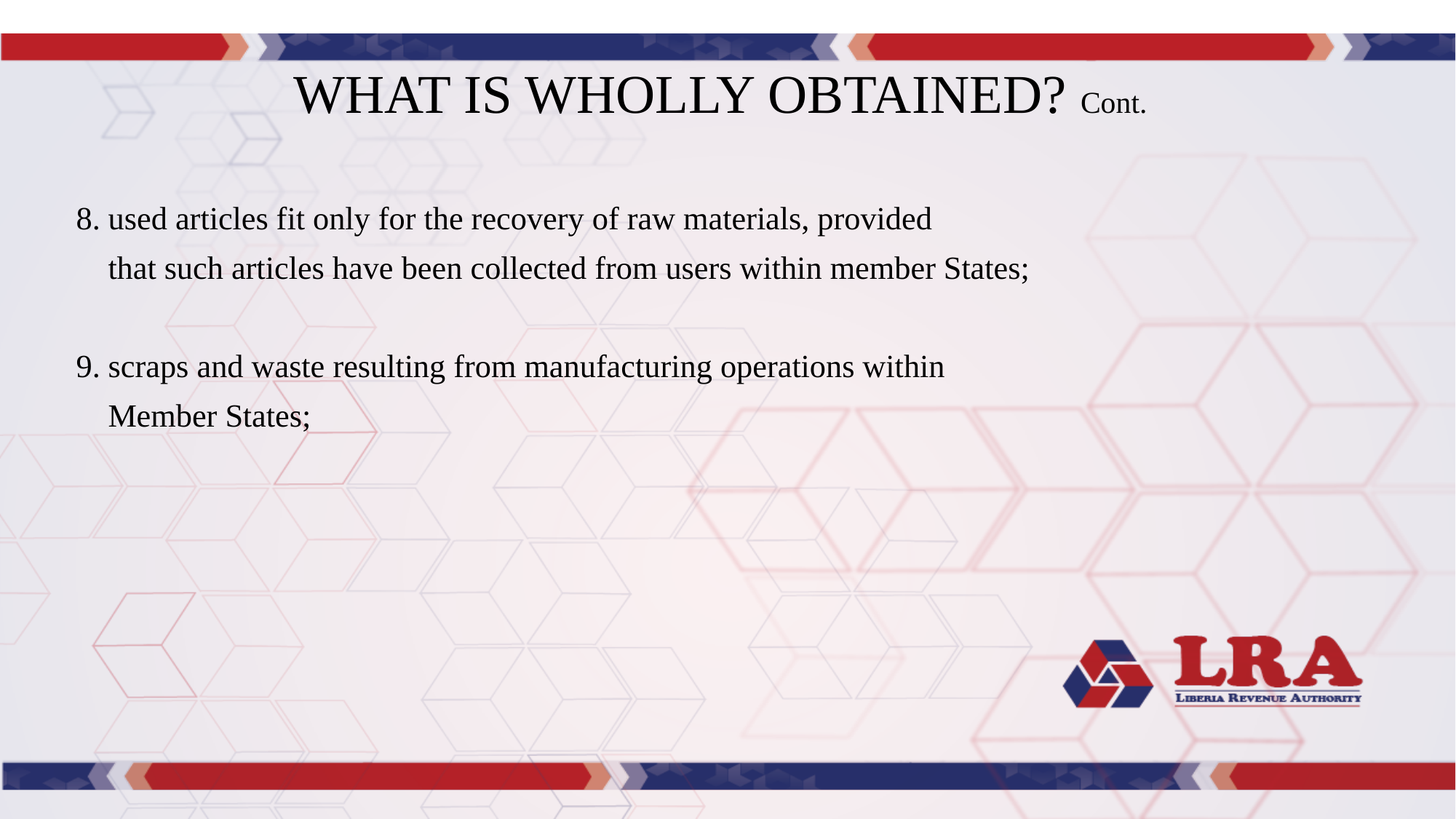

# WHAT IS WHOLLY OBTAINED? Cont.
8. used articles fit only for the recovery of raw materials, provided
    that such articles have been collected from users within member States;

9. scraps and waste resulting from manufacturing operations within
    Member States;